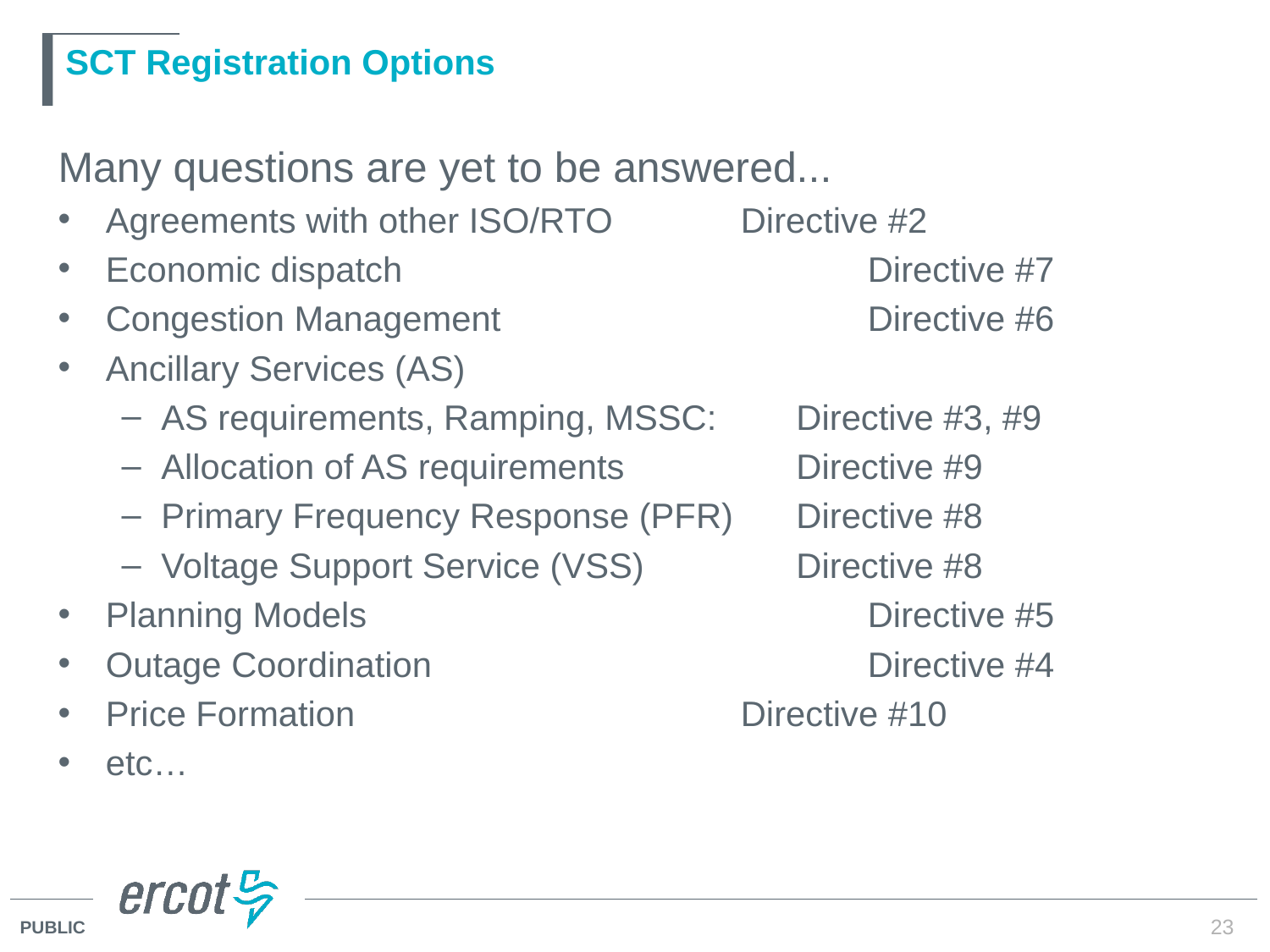

# SCT Registration Options
Many questions are yet to be answered...
Agreements with other ISO/RTO		Directive #2
Economic dispatch				Directive #7
Congestion Management 	 		Directive #6
Ancillary Services (AS)
AS requirements, Ramping, MSSC:	Directive #3, #9
Allocation of AS requirements 		Directive #9
Primary Frequency Response (PFR)	Directive #8
Voltage Support Service (VSS)	 	Directive #8
Planning Models				Directive #5
Outage Coordination				Directive #4
Price Formation				Directive #10
etc…

23